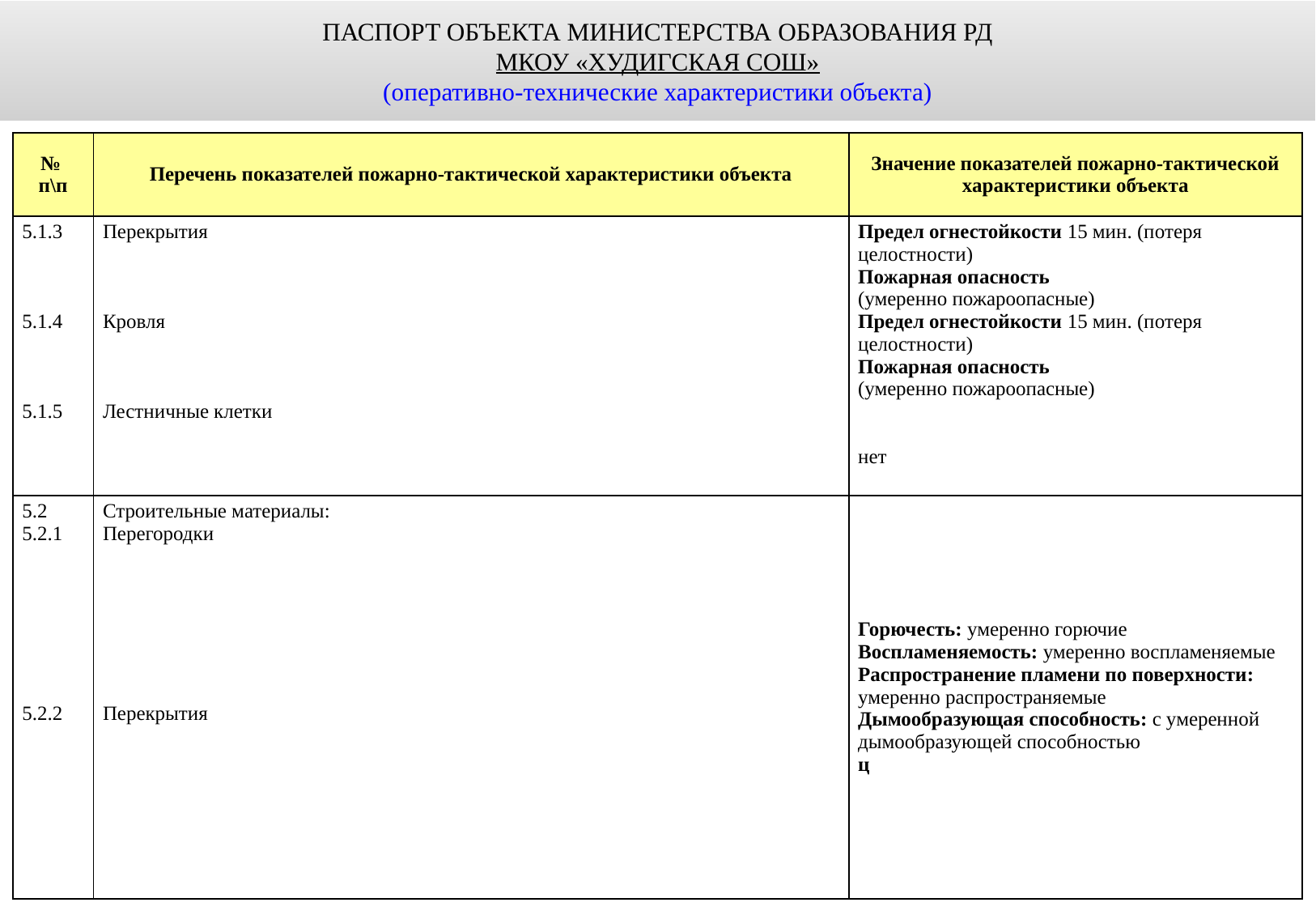

ПАСПОРТ ОБЪЕКТА МИНИСТЕРСТВА ОБРАЗОВАНИЯ РД
МКОУ «ХУДИГСКАЯ СОШ»
(оперативно-технические характеристики объекта)
| № п\п | Перечень показателей пожарно-тактической характеристики объекта | Значение показателей пожарно-тактической характеристики объекта |
| --- | --- | --- |
| 5.1.3 5.1.4 5.1.5 | Перекрытия Кровля Лестничные клетки | Предел огнестойкости 15 мин. (потеря целостности) Пожарная опасность (умеренно пожароопасные) Предел огнестойкости 15 мин. (потеря целостности) Пожарная опасность (умеренно пожароопасные) нет |
| 5.2 5.2.1 5.2.2 | Строительные материалы: Перегородки Перекрытия | Горючесть: умеренно горючие Воспламеняемость: умеренно воспламеняемые Распространение пламени по поверхности: умеренно распространяемые Дымообразующая способность: с умеренной дымообразующей способностью ц |